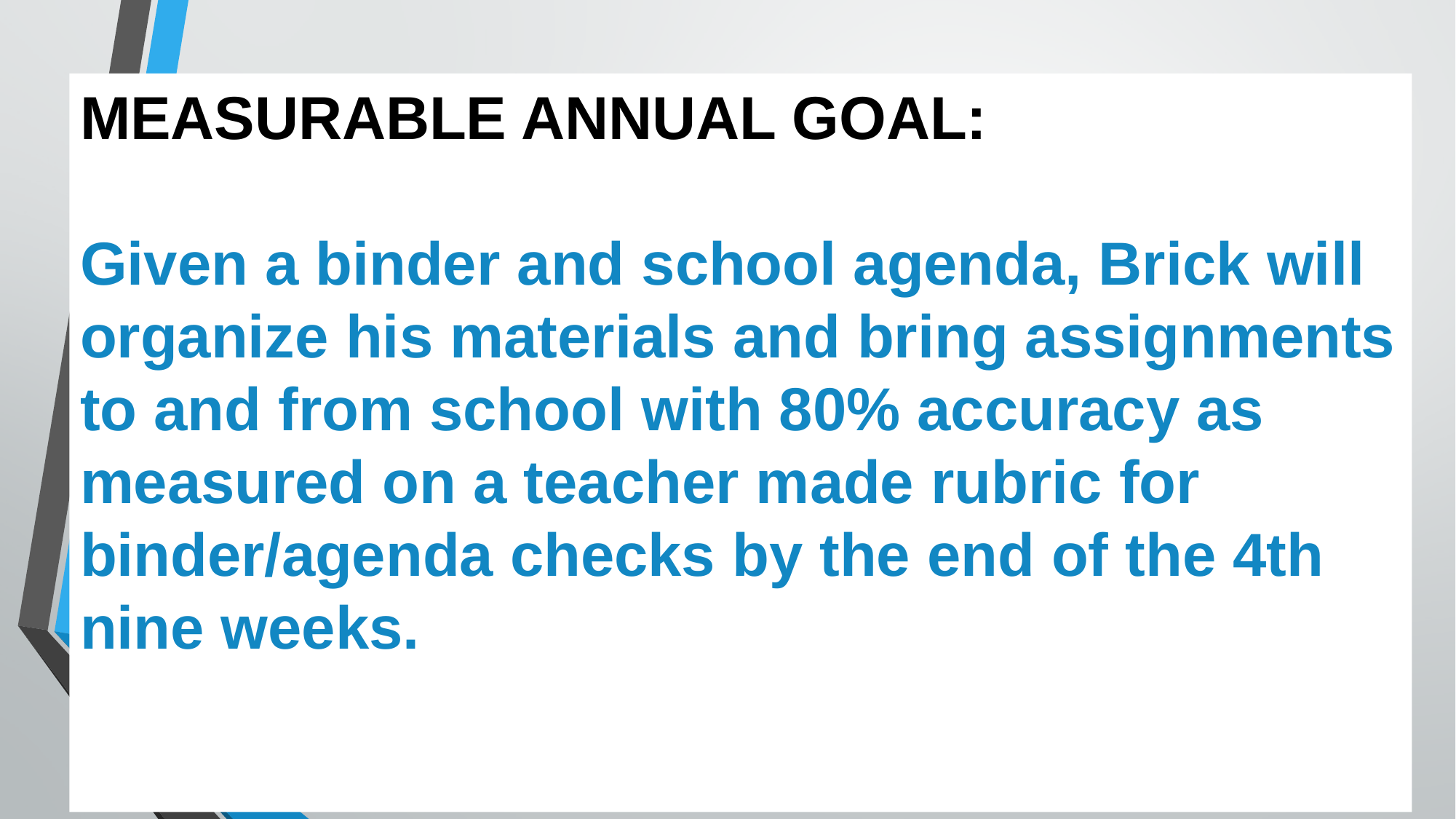

MEASURABLE ANNUAL GOAL:

Given a binder and school agenda, Brick will organize his materials and bring assignments to and from school with 80% accuracy as measured on a teacher made rubric for binder/agenda checks by the end of the 4th nine weeks.